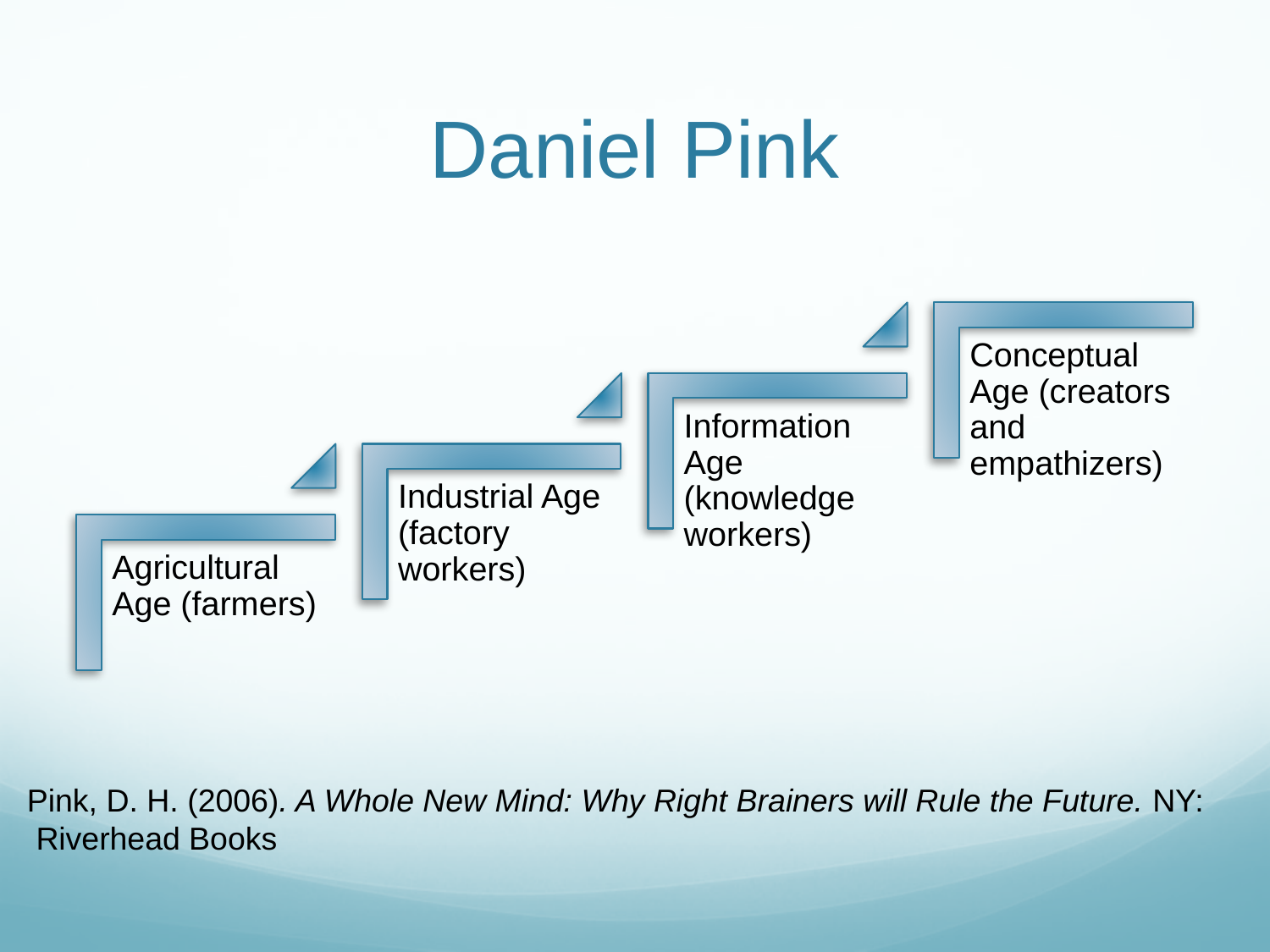

# Daniel Pink
Agricultural Age (farmers)
Industrial Age (factory workers)
Information Age (knowledge workers)
Conceptual Age (creators and empathizers)
Pink, D. H. (2006). A Whole New Mind: Why Right Brainers will Rule the Future. NY:
 Riverhead Books